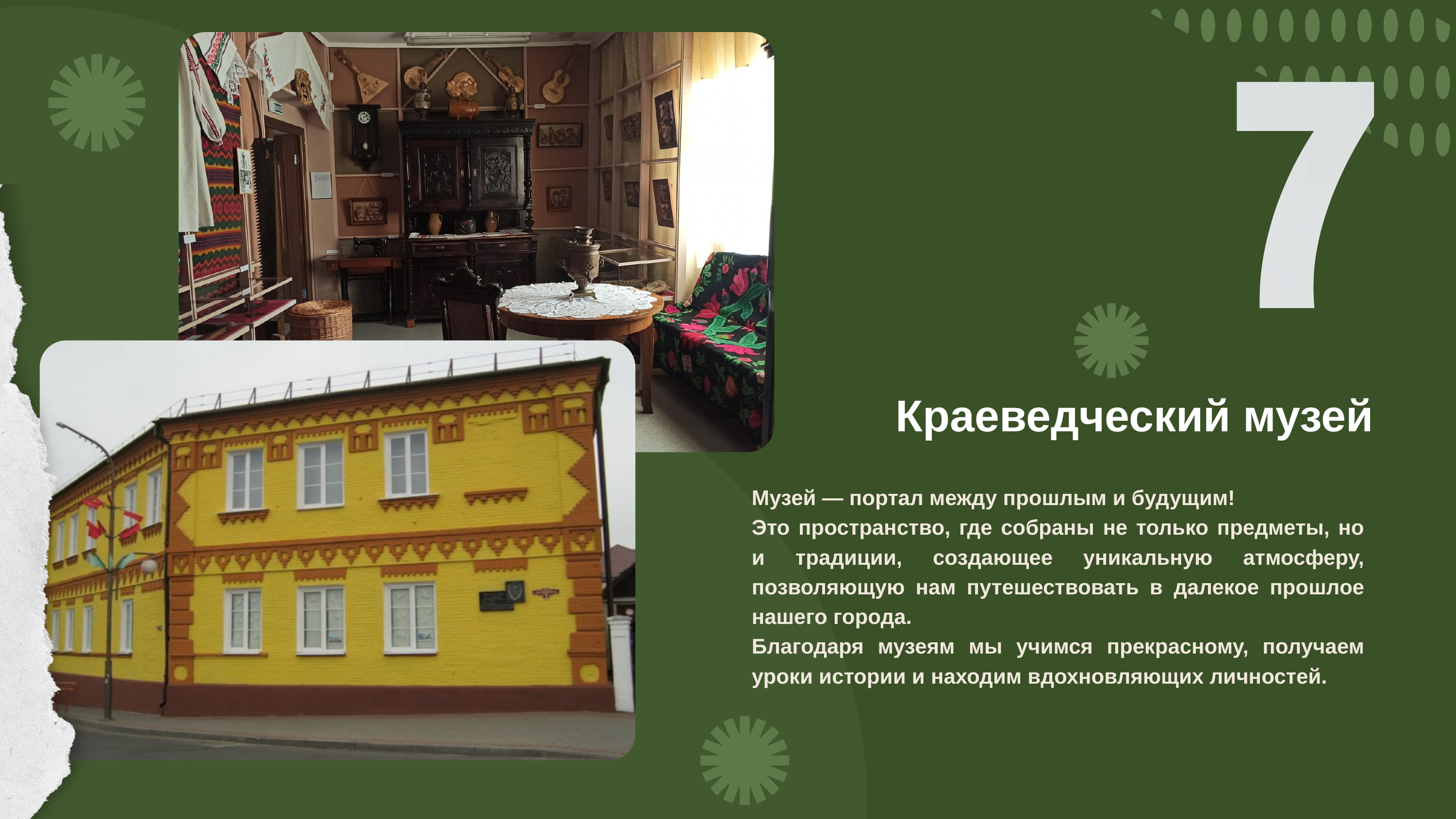

Краеведческий музей
Музей — портал между прошлым и будущим!
Это пространство, где собраны не только предметы, но и традиции, создающее уникальную атмосферу, позволяющую нам путешествовать в далекое прошлое нашего города.
Благодаря музеям мы учимся прекрасному, получаем уроки истории и находим вдохновляющих личностей.